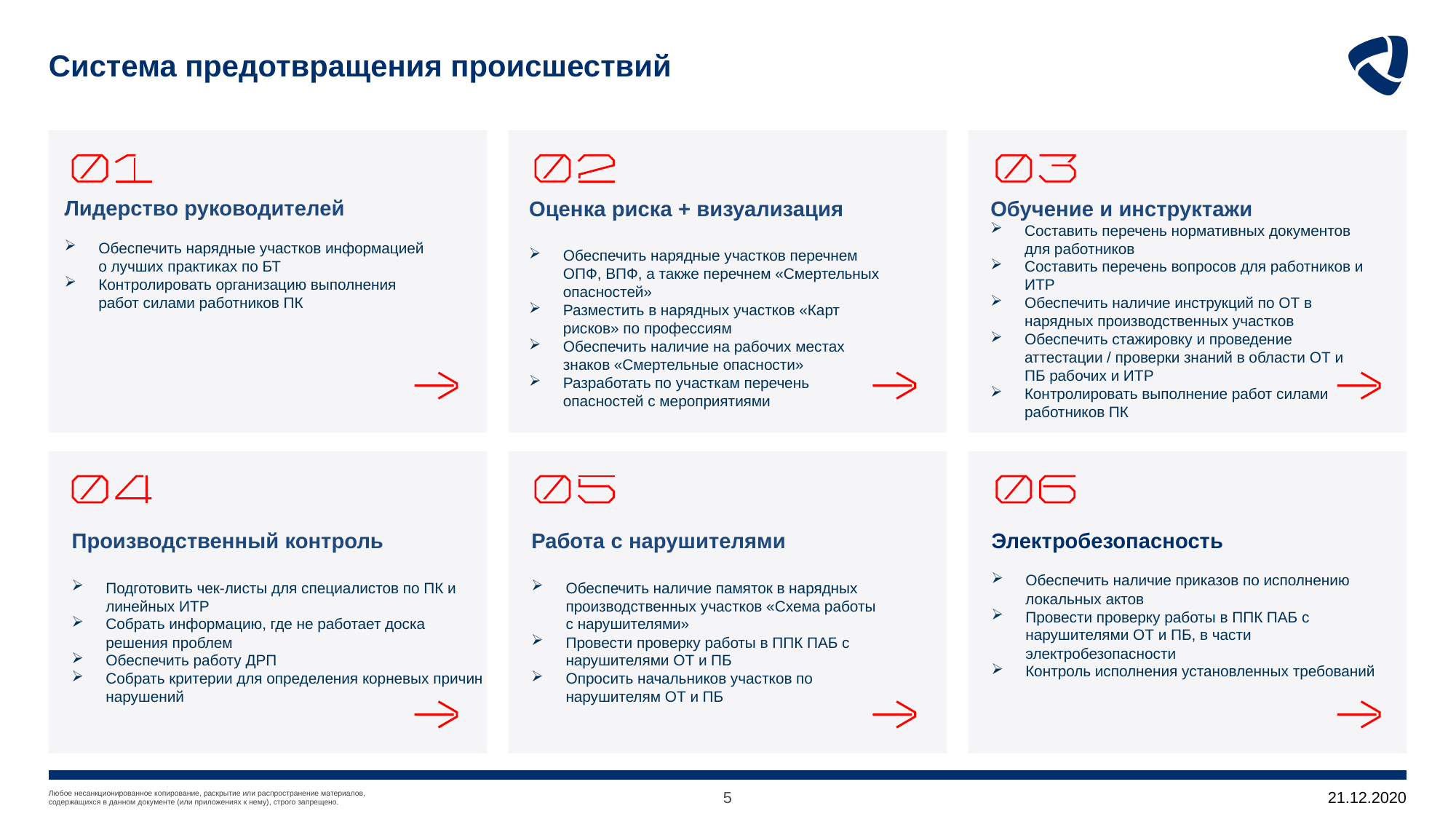

# Система предотвращения происшествий

Лидерство руководителей

Обеспечить нарядные участков информацией о лучших практиках по БТ
Контролировать организацию выполнения работ силами работников ПК
Оценка риска + визуализация

Обеспечить нарядные участков перечнем ОПФ, ВПФ, а также перечнем «Смертельных опасностей»
Разместить в нарядных участков «Карт рисков» по профессиям
Обеспечить наличие на рабочих местах знаков «Смертельные опасности»
Разработать по участкам перечень опасностей с мероприятиями
Обучение и инструктажи
Составить перечень нормативных документов для работников
Составить перечень вопросов для работников и ИТР
Обеспечить наличие инструкций по ОТ в нарядных производственных участков
Обеспечить стажировку и проведение аттестации / проверки знаний в области ОТ и ПБ рабочих и ИТР
Контролировать выполнение работ силами работников ПК

Производственный контроль

Подготовить чек-листы для специалистов по ПК и линейных ИТР
Собрать информацию, где не работает доска решения проблем
Обеспечить работу ДРП
Собрать критерии для определения корневых причин нарушений
Работа с нарушителями

Обеспечить наличие памяток в нарядных производственных участков «Схема работы с нарушителями»
Провести проверку работы в ППК ПАБ с нарушителями ОТ и ПБ
Опросить начальников участков по нарушителям ОТ и ПБ
Электробезопасность
Обеспечить наличие приказов по исполнению локальных актов
Провести проверку работы в ППК ПАБ с нарушителями ОТ и ПБ, в части электробезопасности
Контроль исполнения установленных требований

5
21.12.2020